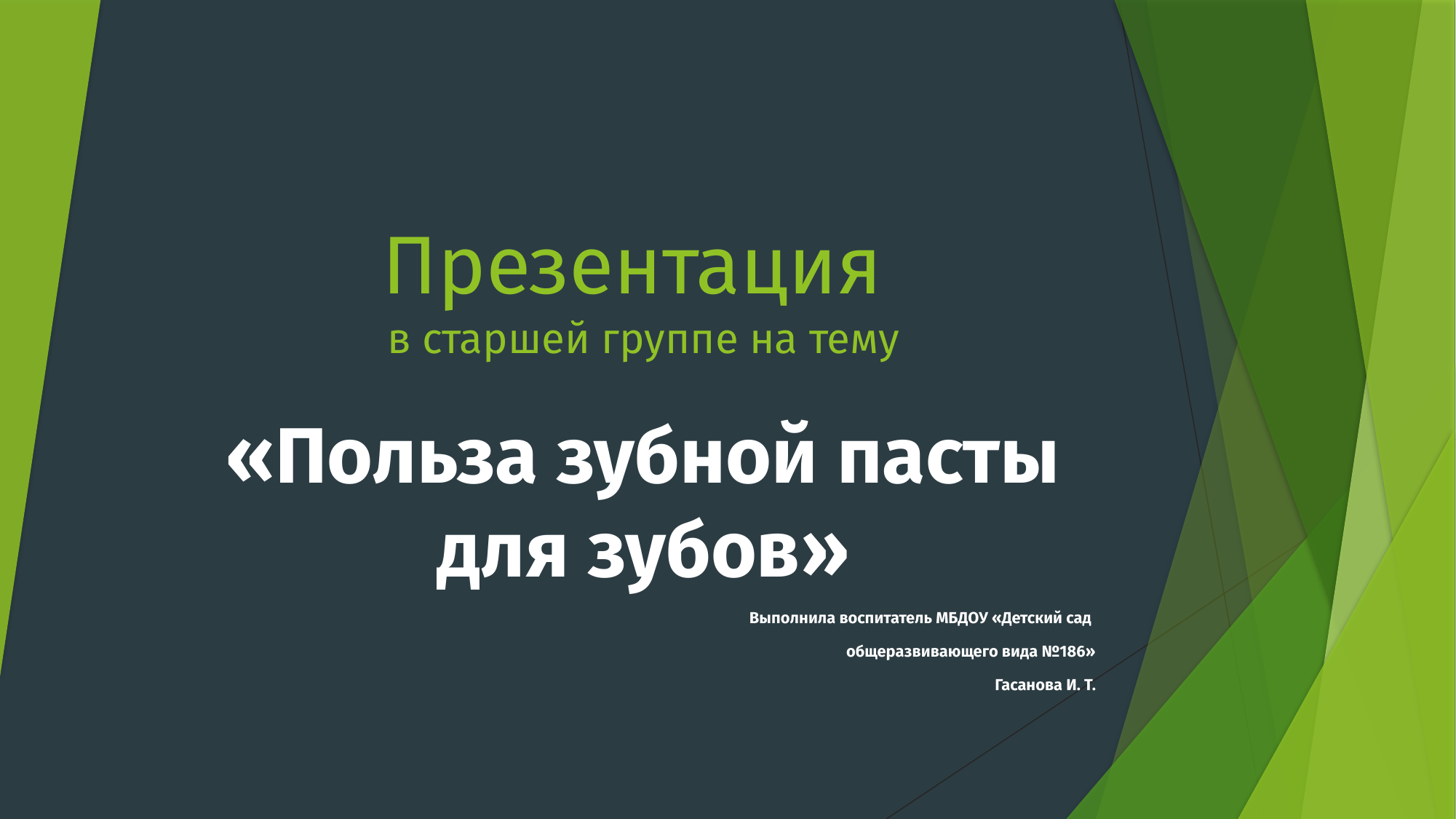

# Презентация в старшей группе на тему
«Польза зубной пасты для зубов»
Выполнила воспитатель МБДОУ «Детский сад
общеразвивающего вида №186»
Гасанова И. Т.